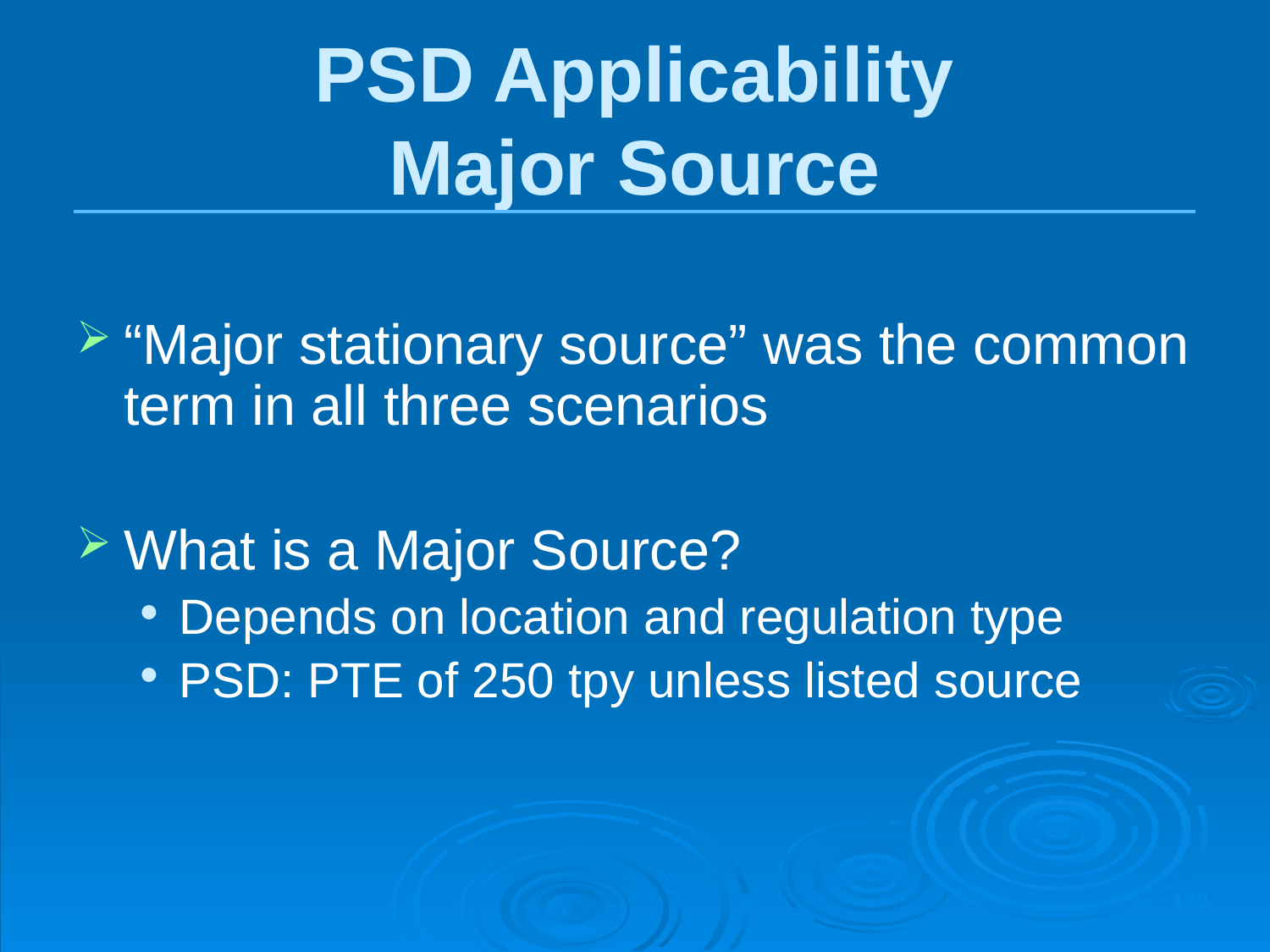

PSD Applicability
Major Source

“Major stationary source” was the common term in all three scenarios

What is a Major Source?
Depends on location and regulation type
PSD: PTE of 250 tpy unless listed source

180